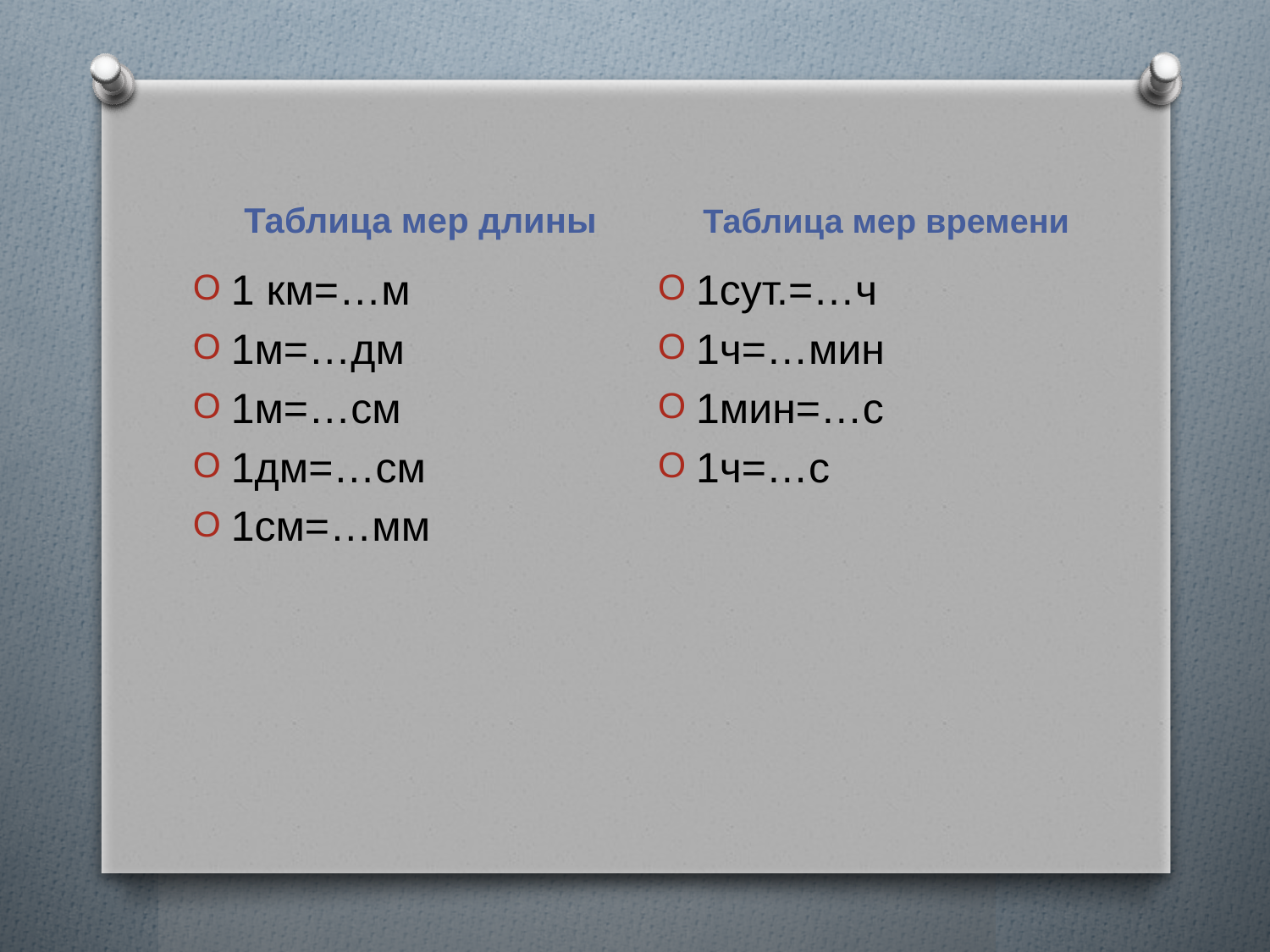

#
Таблица мер времени
Таблица мер длины
1 км=…м
1м=…дм
1м=…см
1дм=…см
1см=…мм
1сут.=…ч
1ч=…мин
1мин=…с
1ч=…с